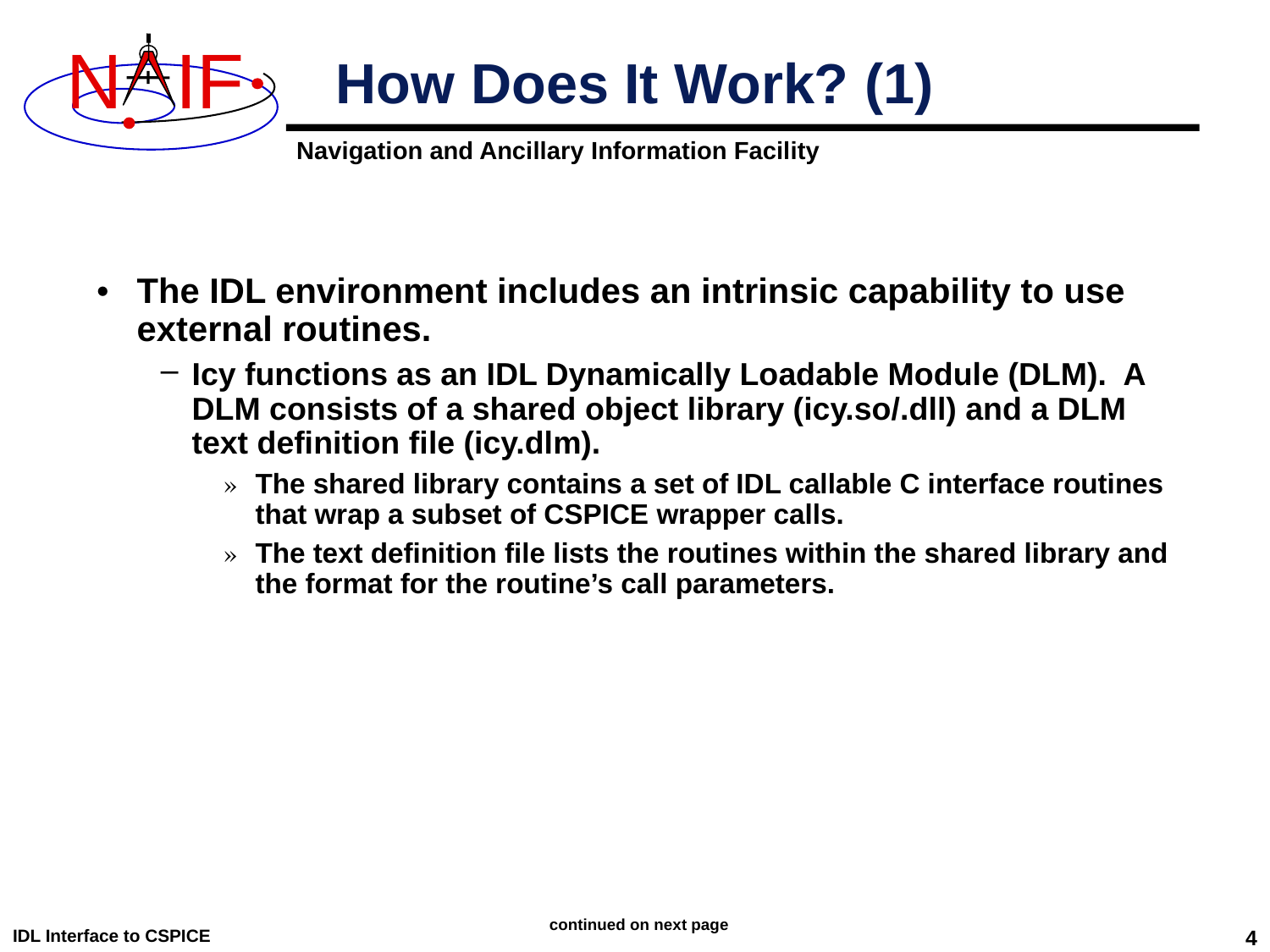

# How Does It Work? (1)
The IDL environment includes an intrinsic capability to use external routines.
Icy functions as an IDL Dynamically Loadable Module (DLM).  A DLM consists of a shared object library (icy.so/.dll) and a DLM text definition file (icy.dlm).
The shared library contains a set of IDL callable C interface routines that wrap a subset of CSPICE wrapper calls.
The text definition file lists the routines within the shared library and the format for the routine’s call parameters.

continued on next page
IDL Interface to CSPICE
4